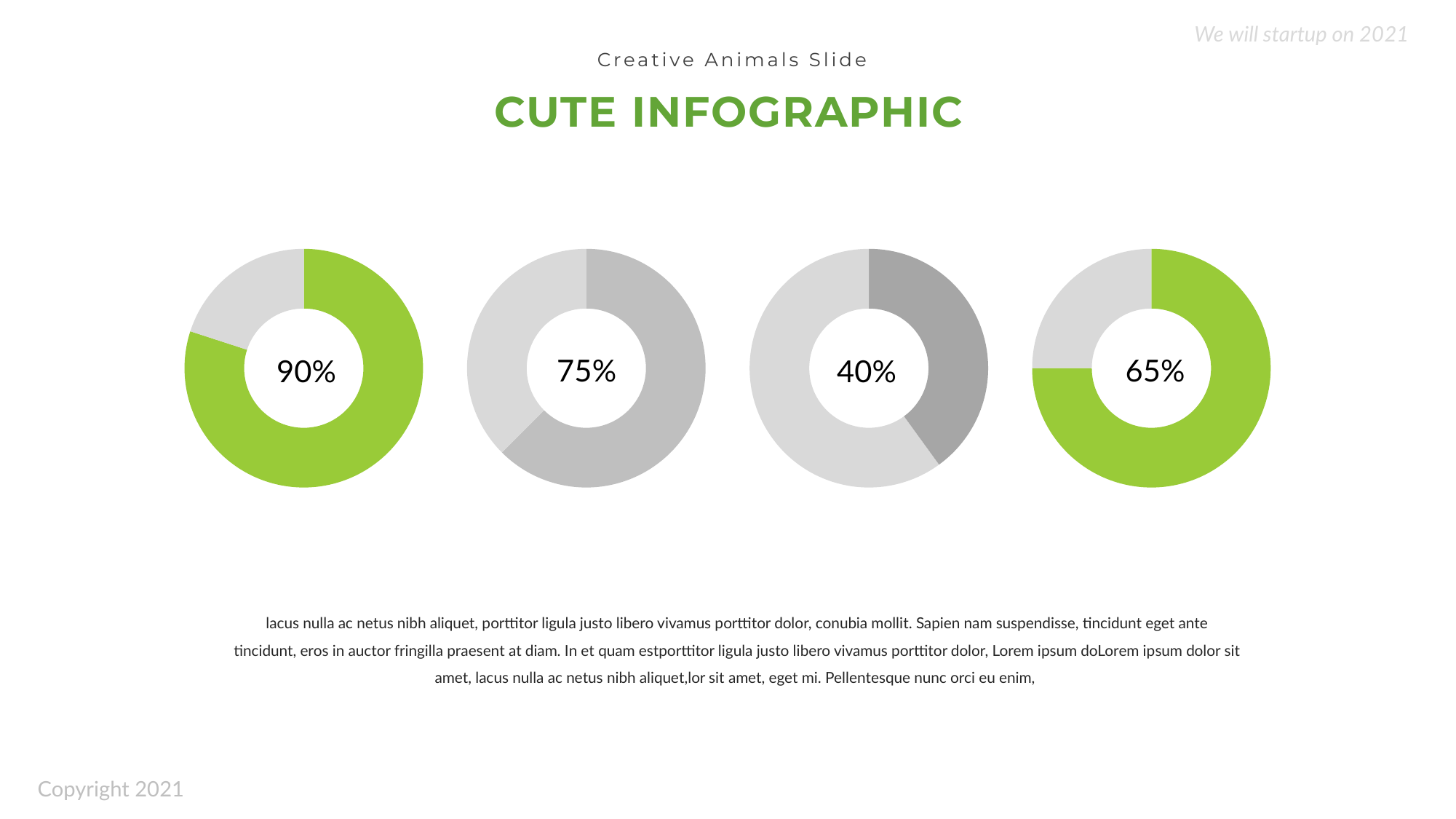

We will startup on 2021
Creative Animals Slide
CUTE INFOGRAPHIC

### Chart

| Category |  |
|---|---|
| 1st Qtr | 4.0 |
| 2nd Qtr | 1.0 |

### Chart

| Category |  |
|---|---|
| 1st Qtr | 5.0 |
| 2nd Qtr | 3.0 |

### Chart

| Category |  |
|---|---|
| 1st Qtr | 2.0 |
| 2nd Qtr | 3.0 |

### Chart

| Category |  |
|---|---|
| 1st Qtr | 3.0 |
| 2nd Qtr | 1.0 |
75%
65%
40%
90%
lacus nulla ac netus nibh aliquet, porttitor ligula justo libero vivamus porttitor dolor, conubia mollit. Sapien nam suspendisse, tincidunt eget ante tincidunt, eros in auctor fringilla praesent at diam. In et quam estporttitor ligula justo libero vivamus porttitor dolor, Lorem ipsum doLorem ipsum dolor sit amet, lacus nulla ac netus nibh aliquet,lor sit amet, eget mi. Pellentesque nunc orci eu enim,
Copyright 2021